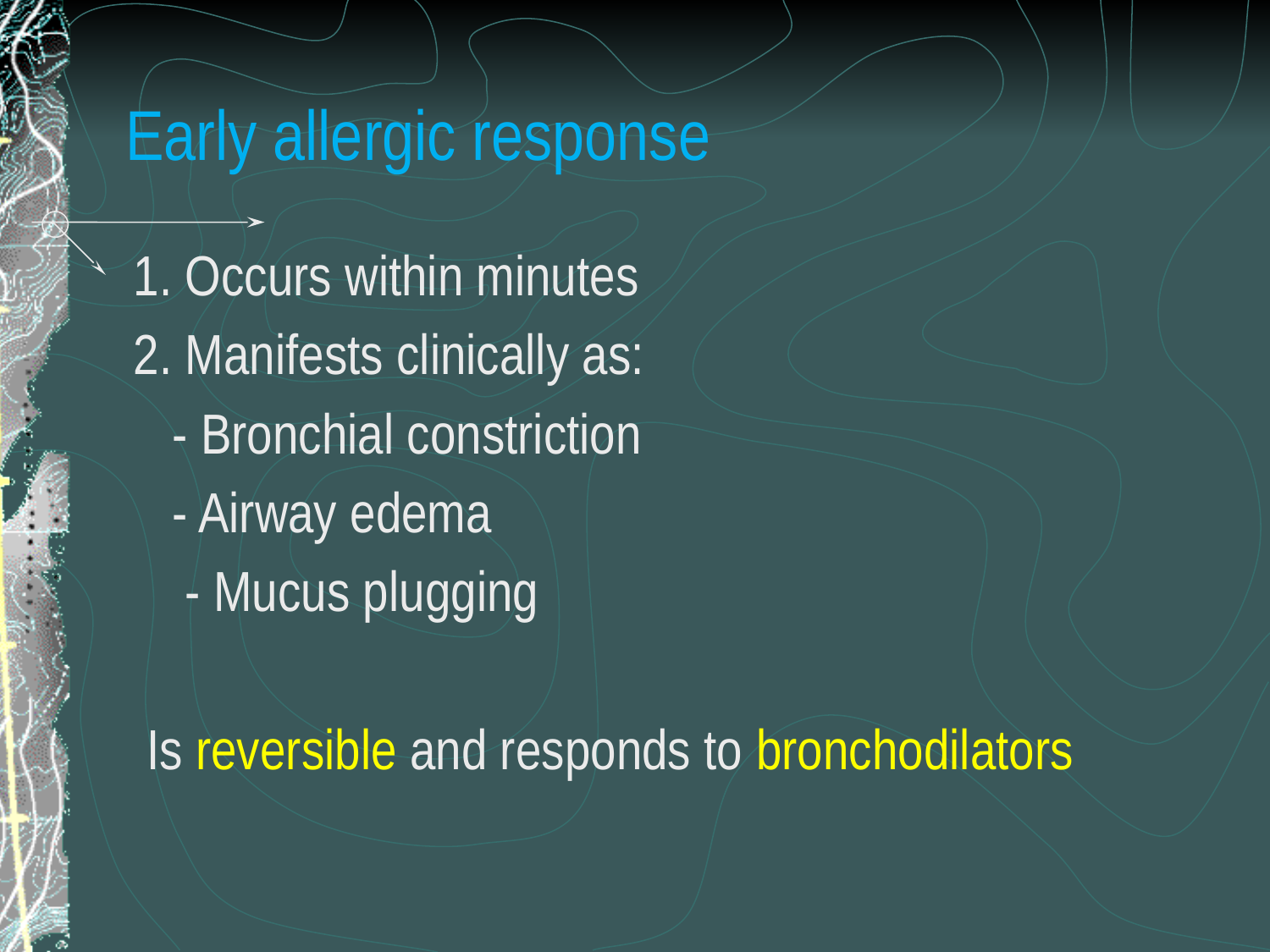

# Early allergic response
  1. Occurs within minutes
  2. Manifests clinically as:
     - Bronchial constriction
     - Airway edema
      - Mucus plugging

   Is reversible and responds to bronchodilators